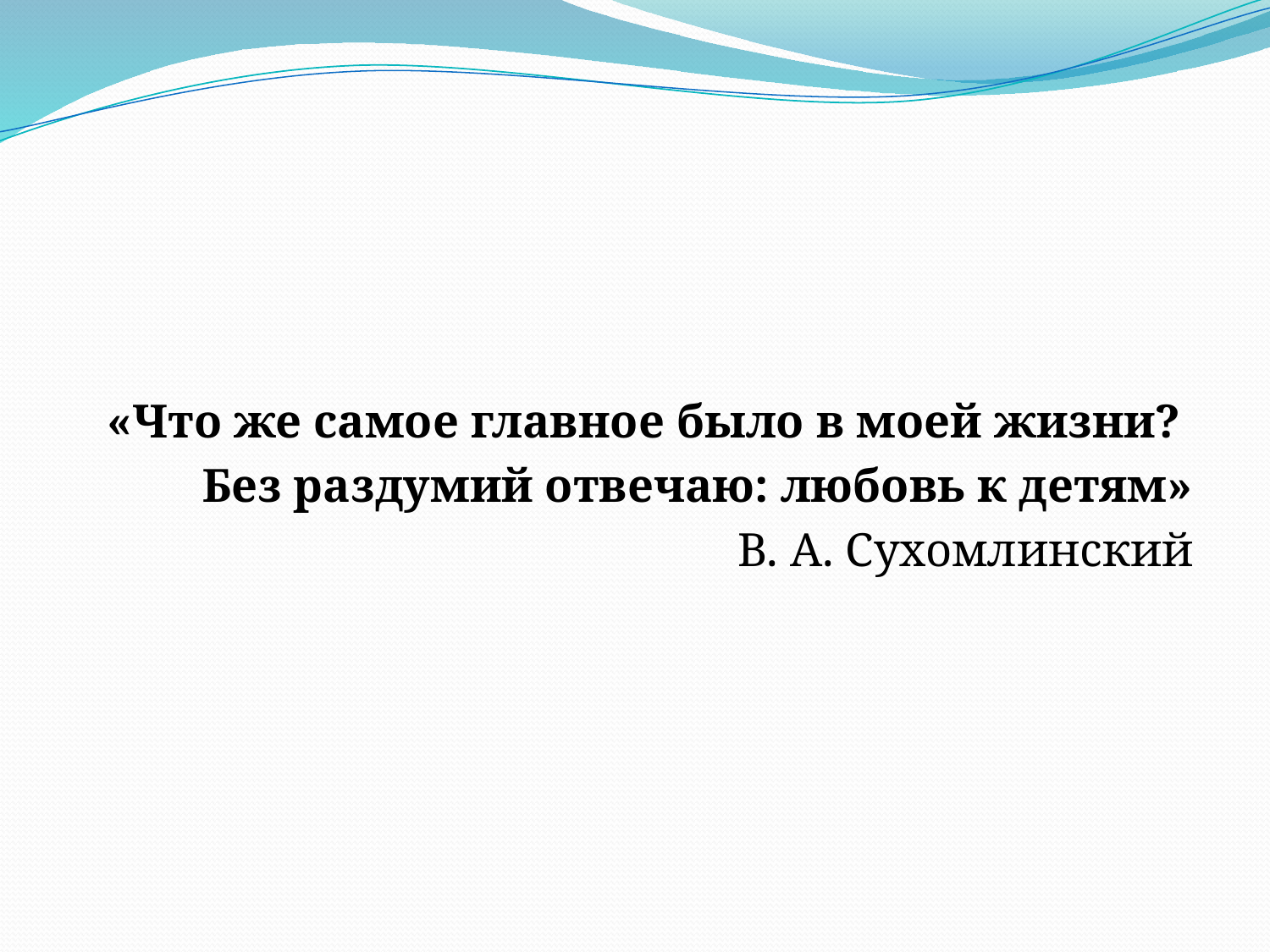

#
«Что же самое главное было в моей жизни?
Без раздумий отвечаю: любовь к детям»
В. А. Сухомлинский